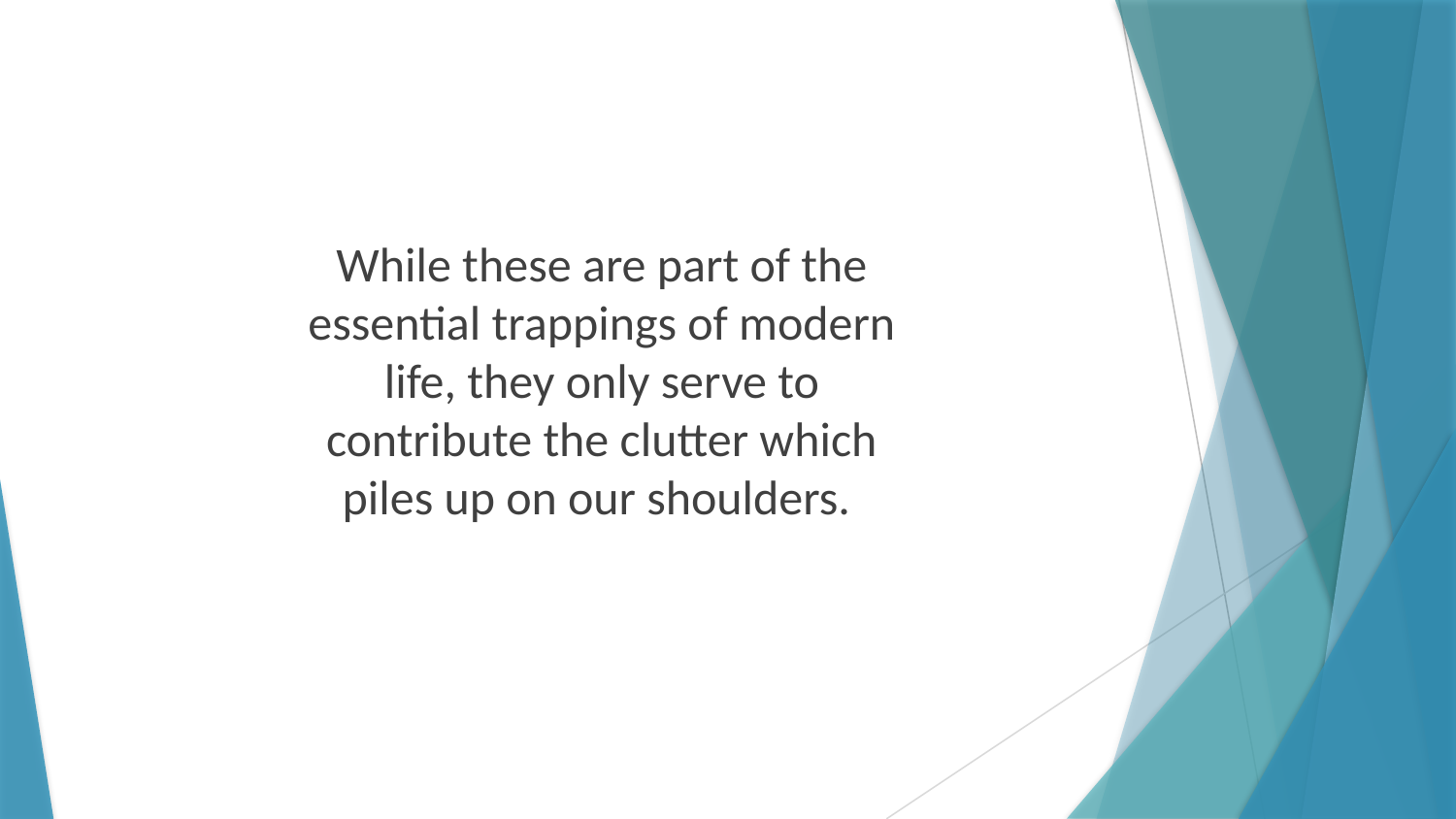

While these are part of the essential trappings of modern life, they only serve to contribute the clutter which piles up on our shoulders.